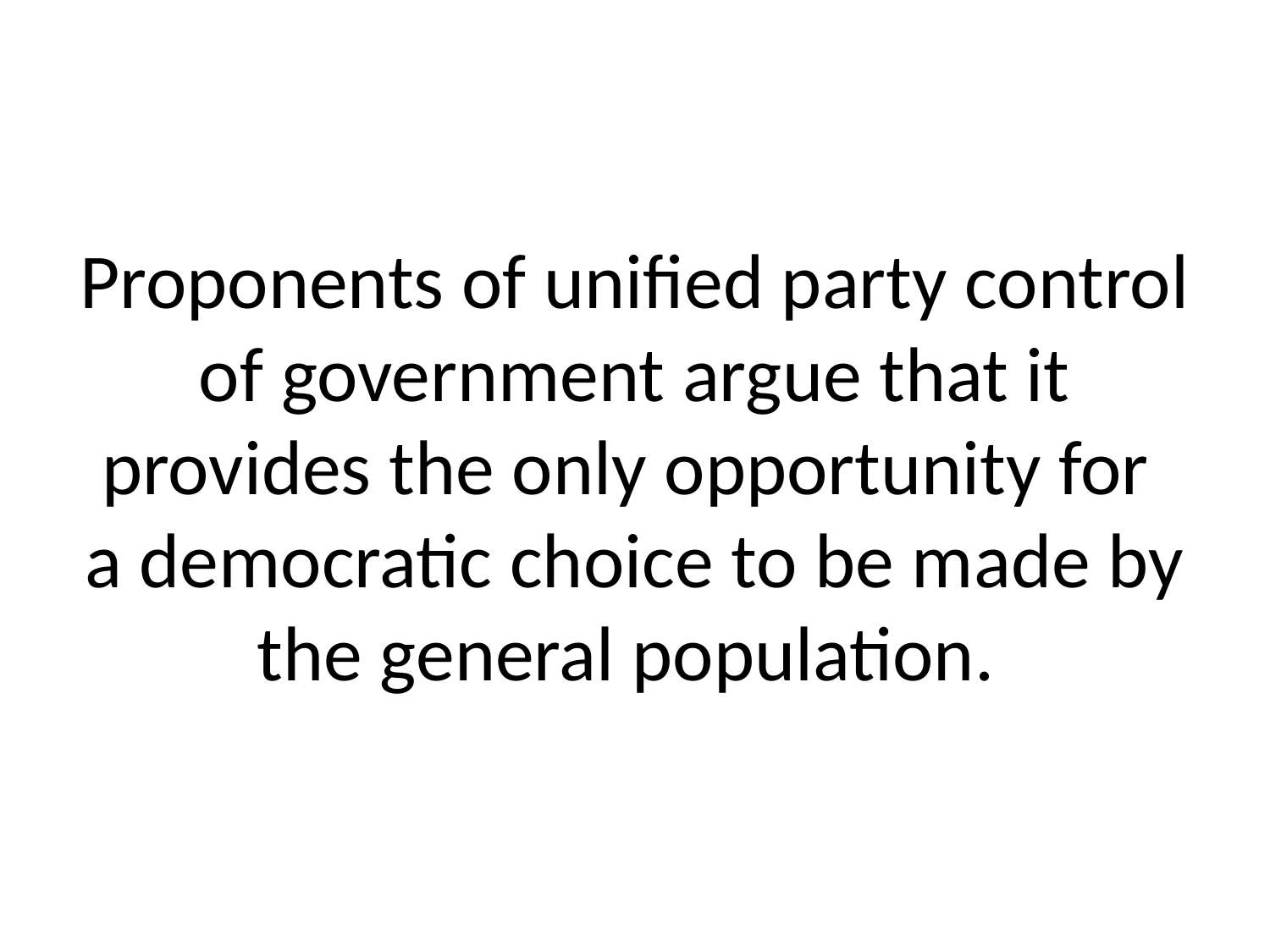

# Proponents of unified party control of government argue that it provides the only opportunity for  a democratic choice to be made by the general population.